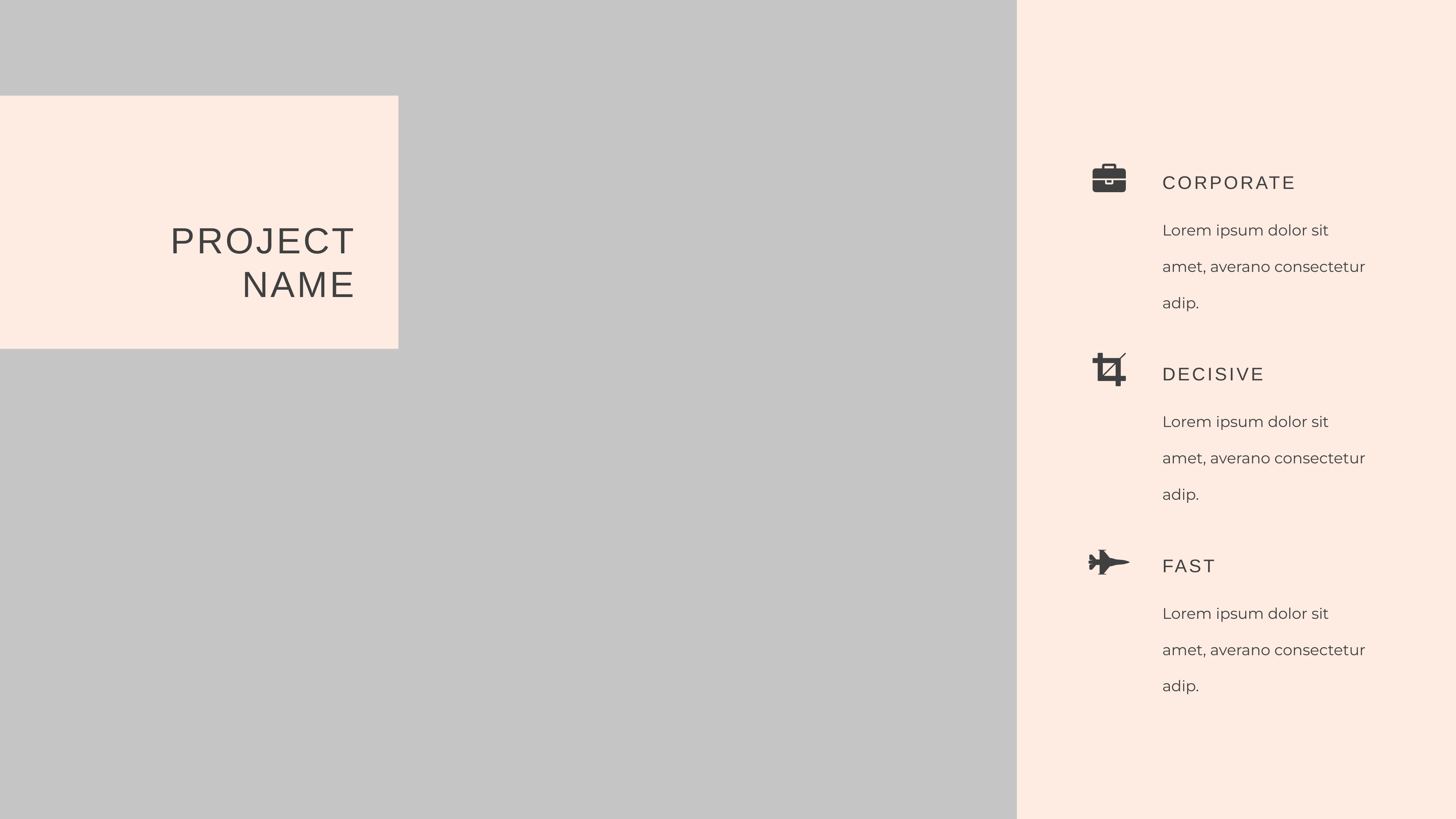

CORPORATE

Lorem ipsum dolor sit amet, averano consectetur adip.
PROJECT
NAME
DECISIVE

Lorem ipsum dolor sit amet, averano consectetur adip.
FAST

Lorem ipsum dolor sit amet, averano consectetur adip.